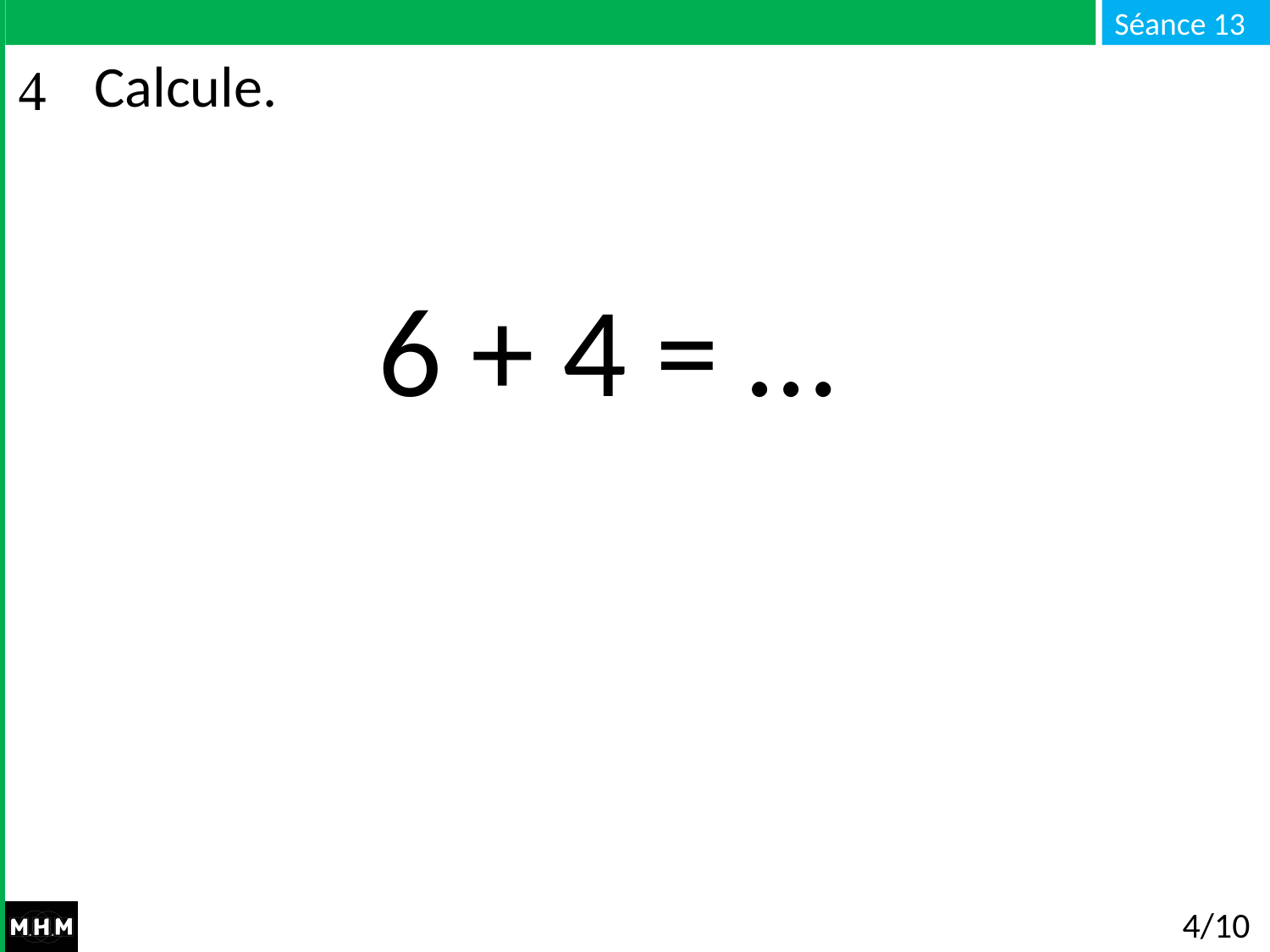

# Calcule.
6 + 4 = …
4/10